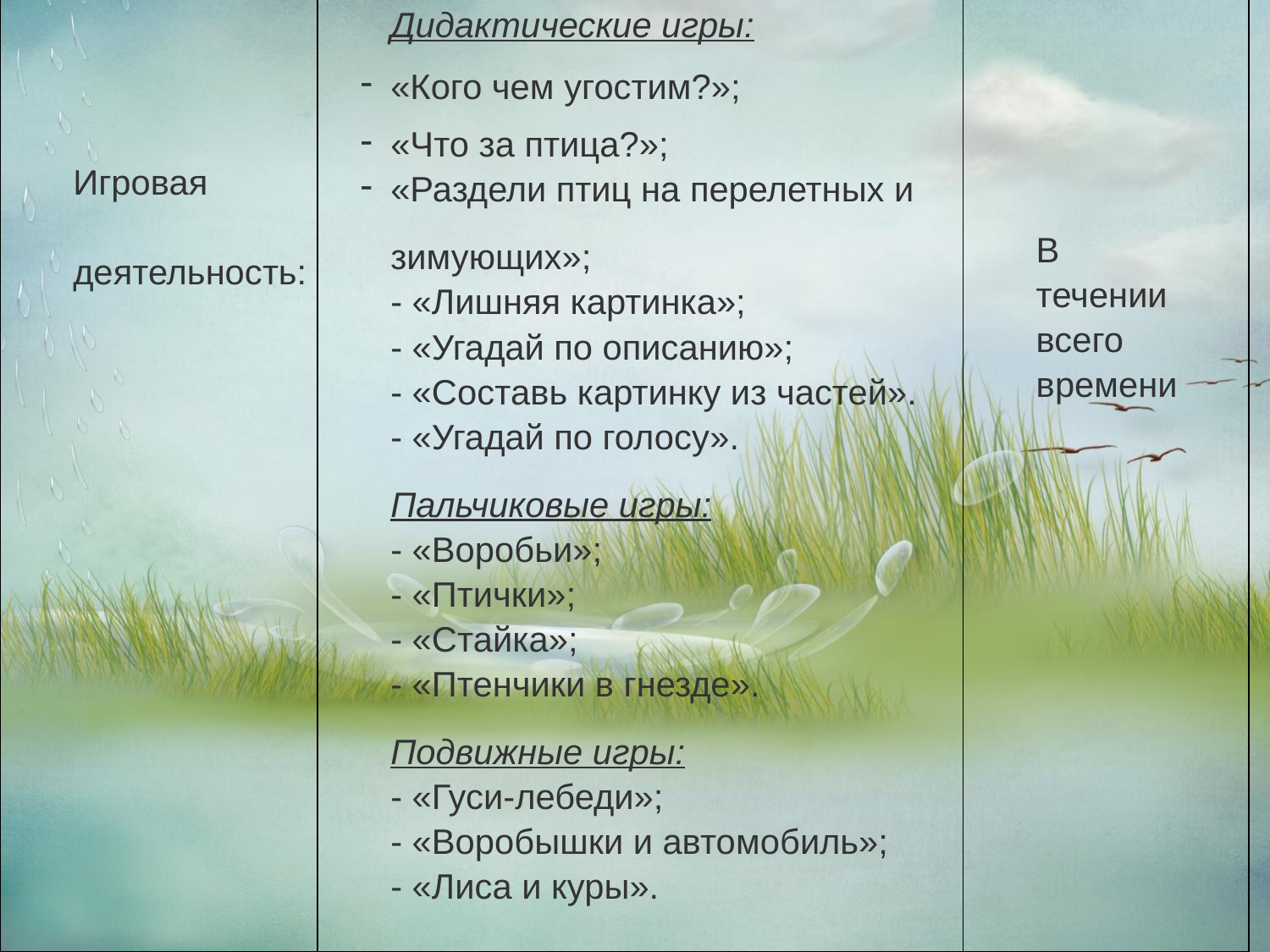

| Игровая деятельность: | Дидактические игры: «Кого чем угостим?»; «Что за птица?»; «Раздели птиц на перелетных и зимующих»; - «Лишняя картинка»; - «Угадай по описанию»; - «Составь картинку из частей». - «Угадай по голосу». Пальчиковые игры: - «Воробьи»; - «Птички»; - «Стайка»; - «Птенчики в гнезде». Подвижные игры: - «Гуси-лебеди»; - «Воробышки и автомобиль»; - «Лиса и куры». | В течении всего времени |
| --- | --- | --- |